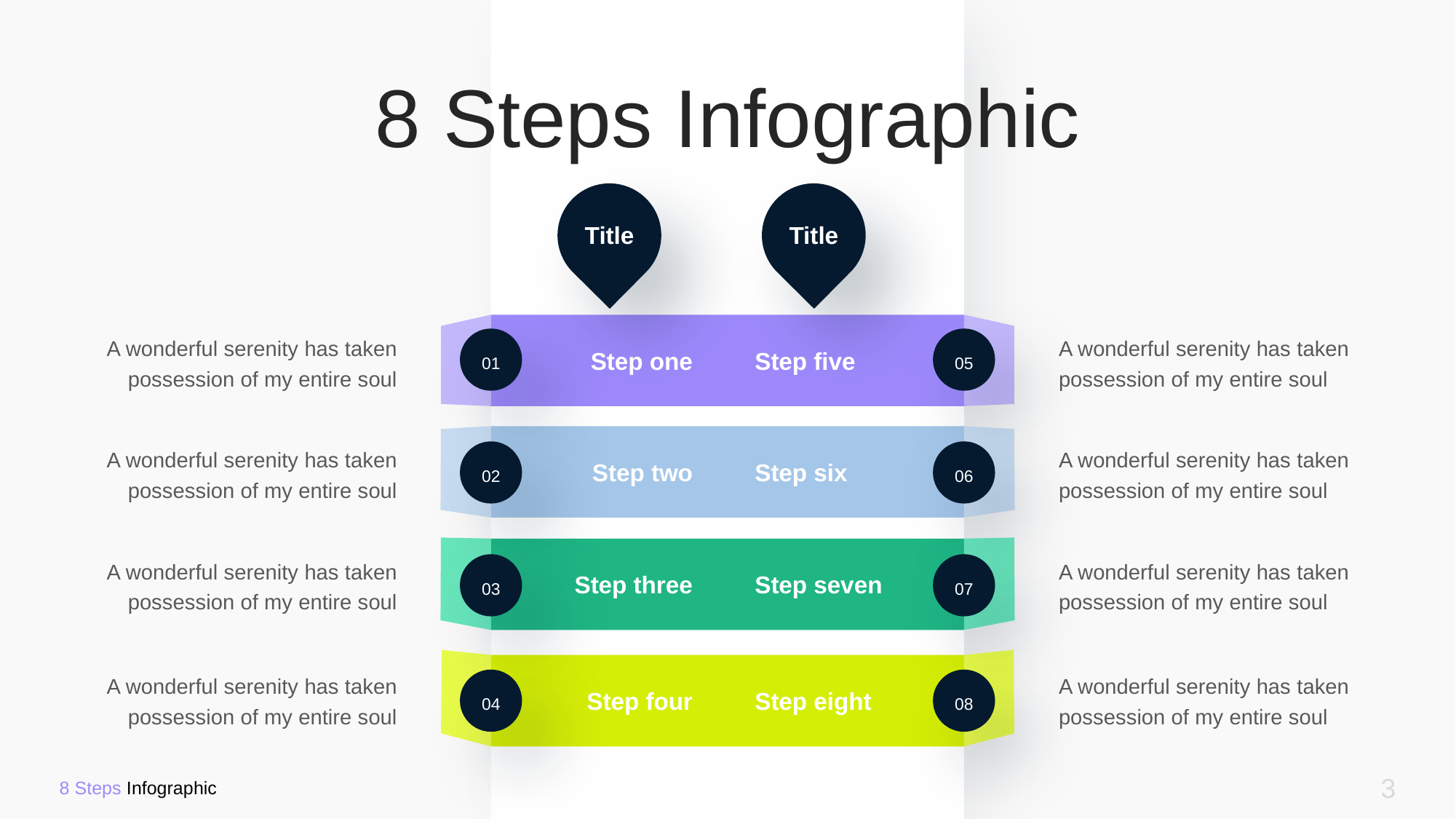

8 Steps Infographic

Title

Title

Step one
Step five

Step two
Step six

Step three
Step seven

Step four
Step eight
A wonderful serenity has taken possession of my entire soul
A wonderful serenity has taken possession of my entire soul
01
05
A wonderful serenity has taken possession of my entire soul
A wonderful serenity has taken possession of my entire soul
02
06
A wonderful serenity has taken possession of my entire soul
A wonderful serenity has taken possession of my entire soul
03
07
A wonderful serenity has taken possession of my entire soul
A wonderful serenity has taken possession of my entire soul
04
08